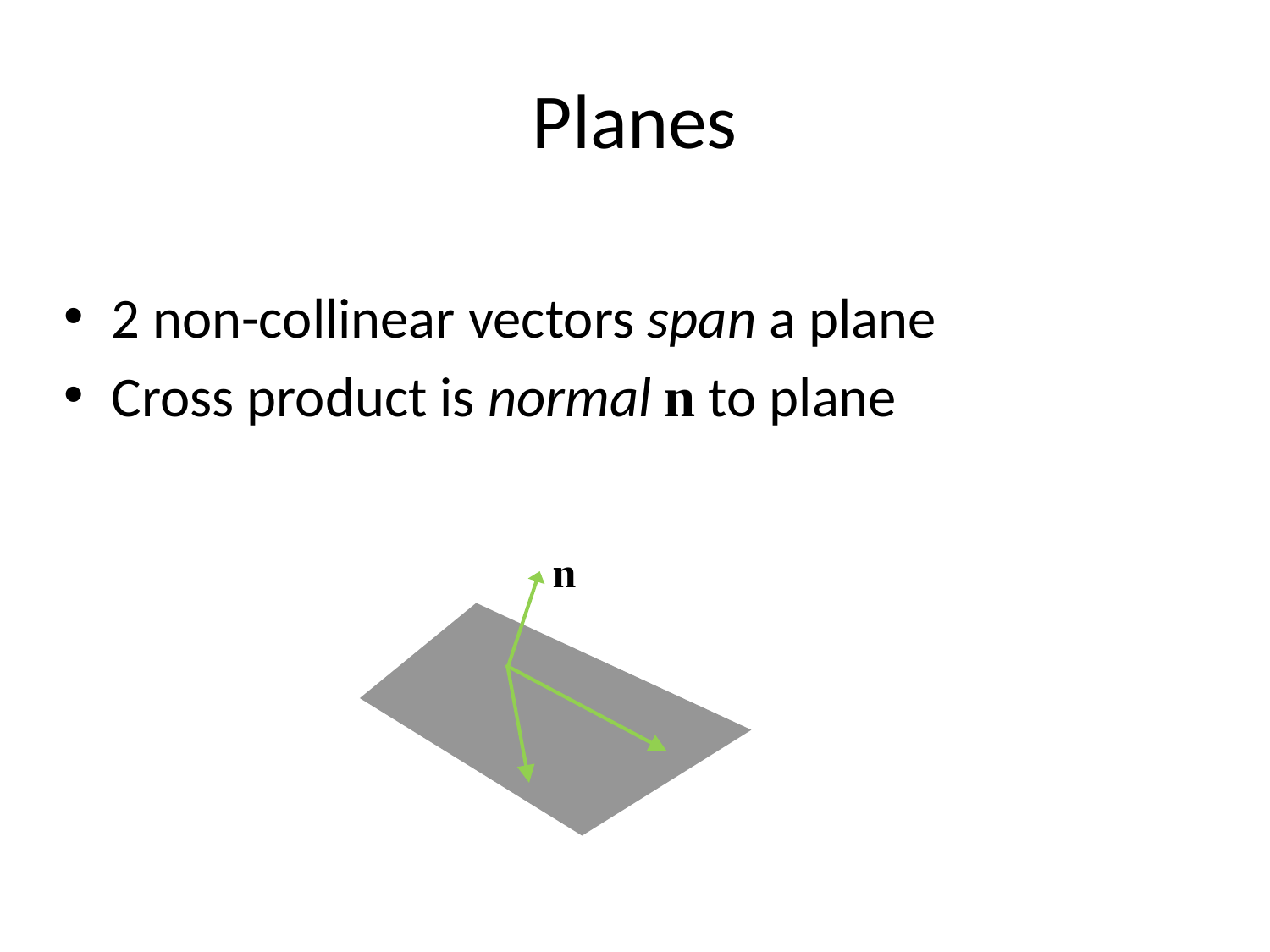

# Planes
2 non-collinear vectors span a plane
Cross product is normal n to plane
n